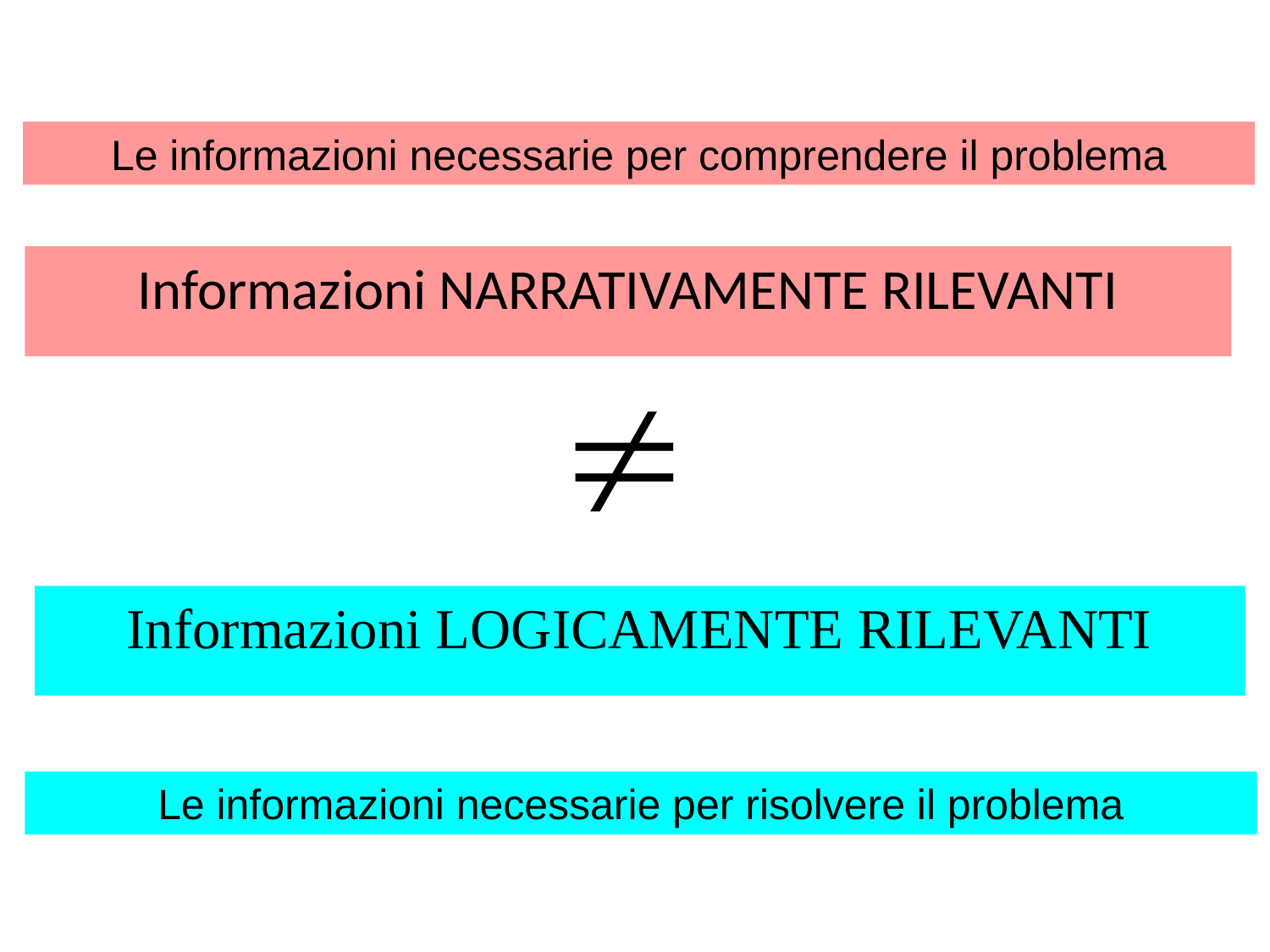

Le informazioni necessarie per comprendere il problema
Informazioni NARRATIVAMENTE RILEVANTI
≠
Informazioni LOGICAMENTE RILEVANTI
Le informazioni necessarie per risolvere il problema